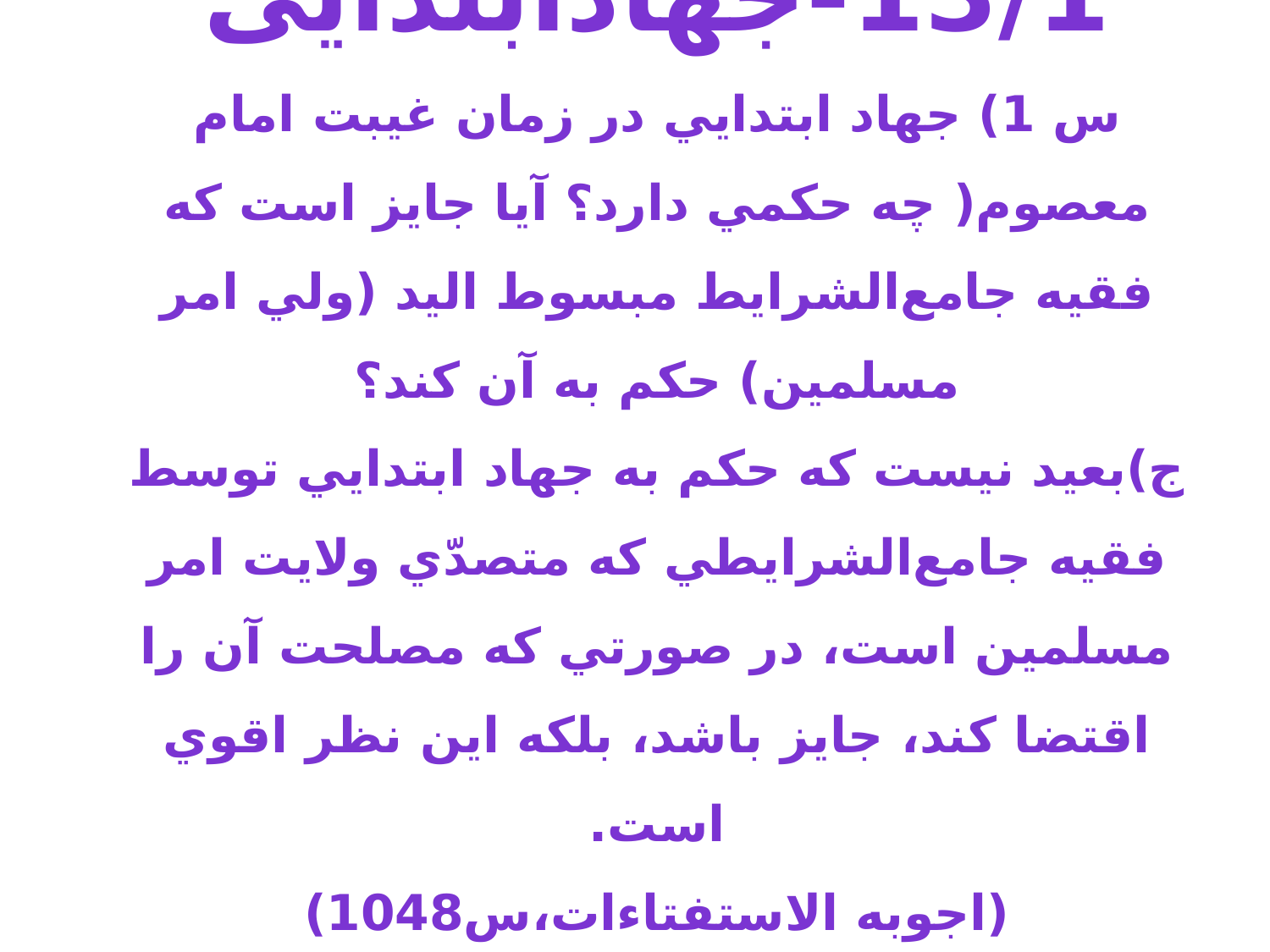

# 13/1-جهادابتدایی س 1) جهاد ابتدايي در زمان غيبت امام معصوم( چه حكمي دارد؟ آيا جايز است كه فقيه جامع‌الشرايط مبسوط اليد (ولي امر مسلمين) حكم به آن كند؟ ج)بعيد نيست كه حكم به جهاد ابتدايي توسط فقيه جامع‌الشرايطي كه متصدّي ولايت امر مسلمين است، در صورتي كه مصلحت آن را اقتضا كند، جايز باشد، بلكه اين نظر اقوي است. (اجوبه الاستفتاءات،س1048)